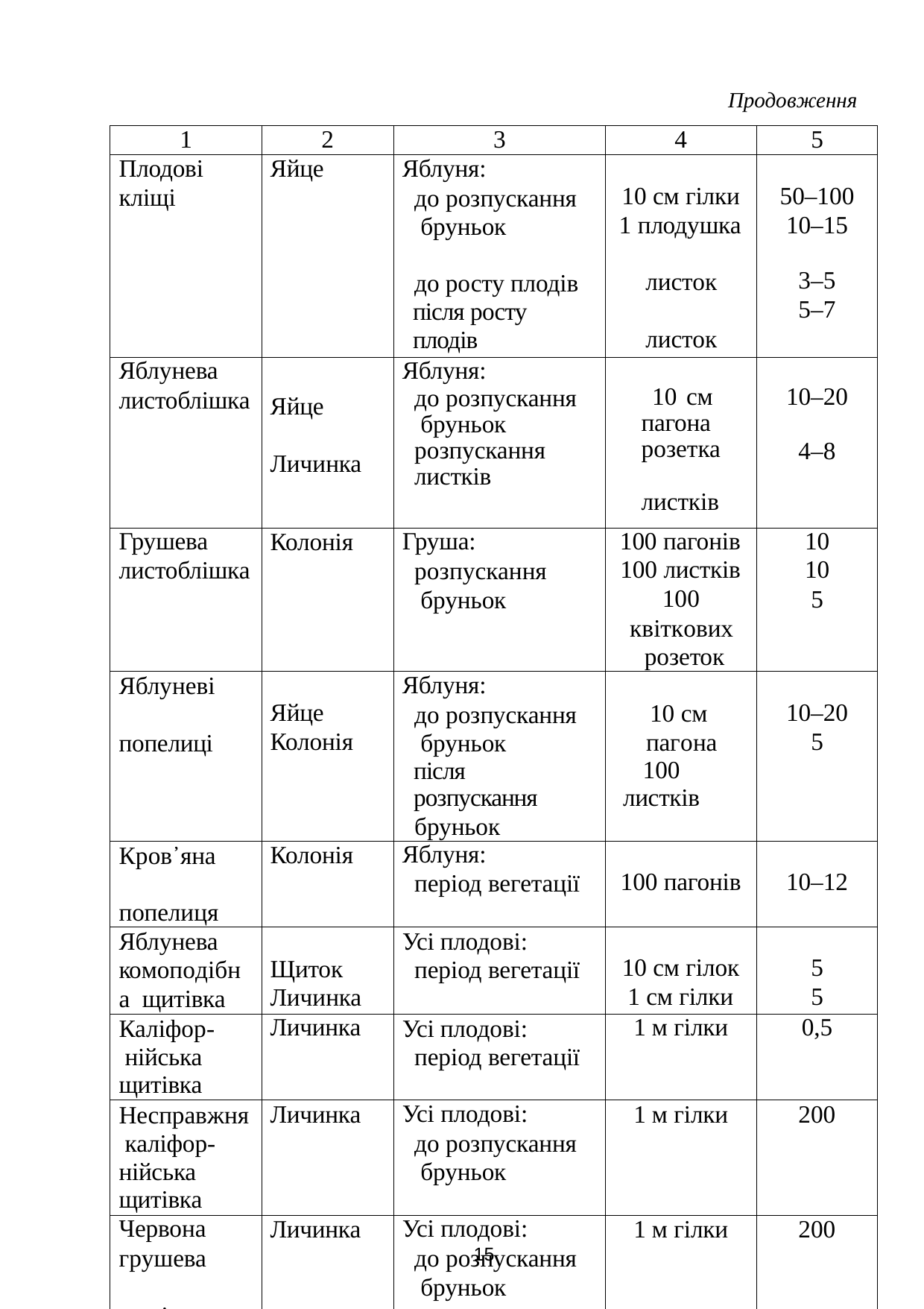

Продовження
| 1 | 2 | 3 | 4 | 5 |
| --- | --- | --- | --- | --- |
| Плодові кліщі | Яйце | Яблуня: до розпускання бруньок до росту плодів після росту плодів | 10 см гілки 1 плодушка листок листок | 50–100 10–15 3–5 5–7 |
| Яблунева листоблішка | Яйце Личинка | Яблуня: до розпускання бруньок розпускання листків | 10 см пагона розетка листків | 10–20 4–8 |
| Грушева листоблішка | Колонія | Груша: розпускання бруньок | 100 пагонів 100 листків 100 квіткових розеток | 10 10 5 |
| Яблуневі попелиці | Яйце Колонія | Яблуня: до розпускання бруньок після розпускання бруньок | 10 см пагона 100 листків | 10–20 5 |
| Кров᾿яна попелиця | Колонія | Яблуня: період вегетації | 100 пагонів | 10–12 |
| Яблунева комоподібна щитівка | Щиток Личинка | Усі плодові: період вегетації | 10 см гілок 1 см гілки | 5 5 |
| Каліфор- нійська щитівка | Личинка | Усі плодові: період вегетації | 1 м гілки | 0,5 |
| Несправжня каліфор- нійська щитівка | Личинка | Усі плодові: до розпускання бруньок | 1 м гілки | 200 |
| Червона грушева щитівка | Личинка | Усі плодові: до розпускання бруньок | 1 м гілки | 200 |
15